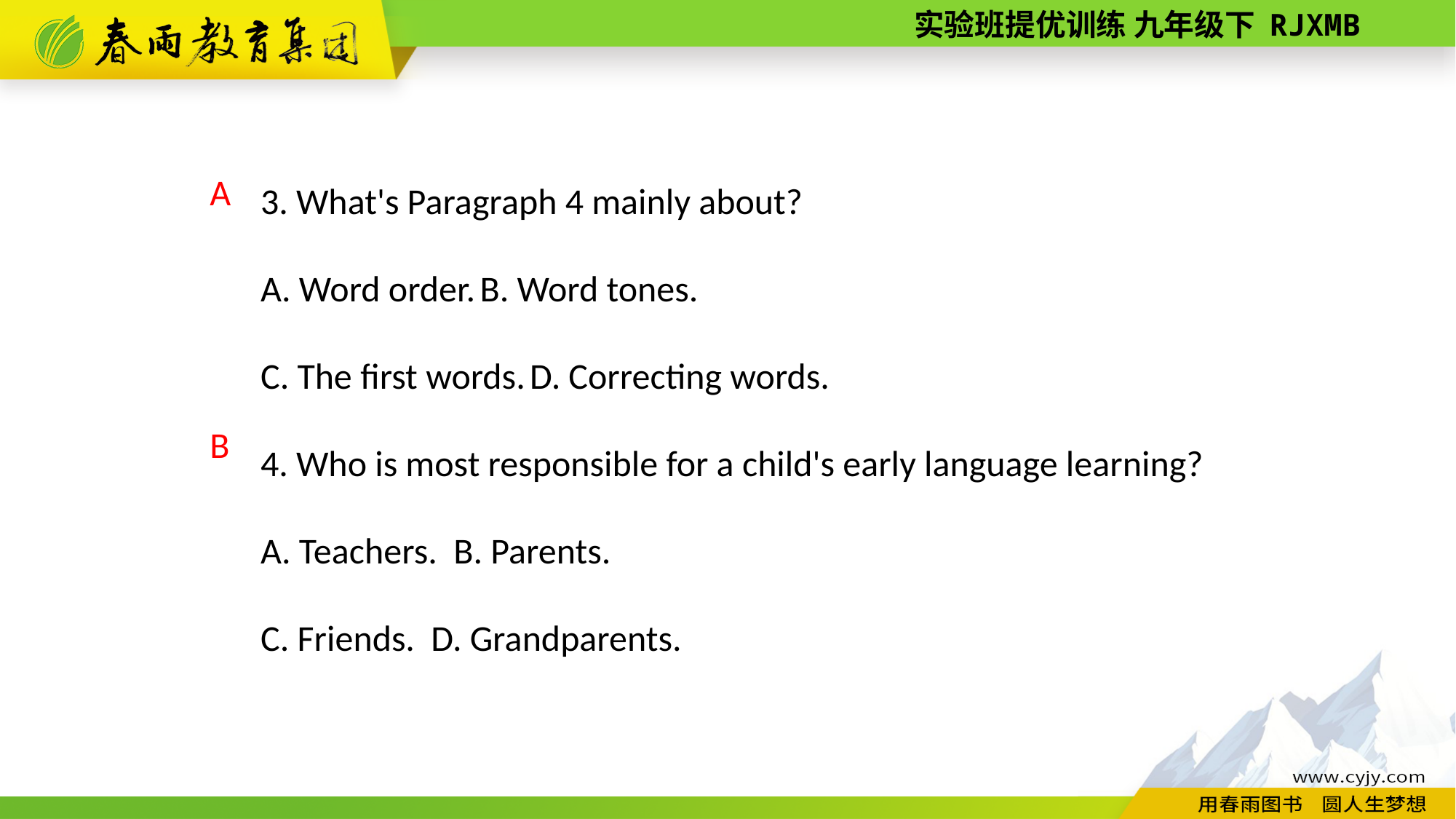

3. What's Paragraph 4 mainly about?
A. Word order. B. Word tones.
C. The first words. D. Correcting words.
4. Who is most responsible for a child's early language learning?
A. Teachers.  B. Parents.
C. Friends.  D. Grandparents.
A
B